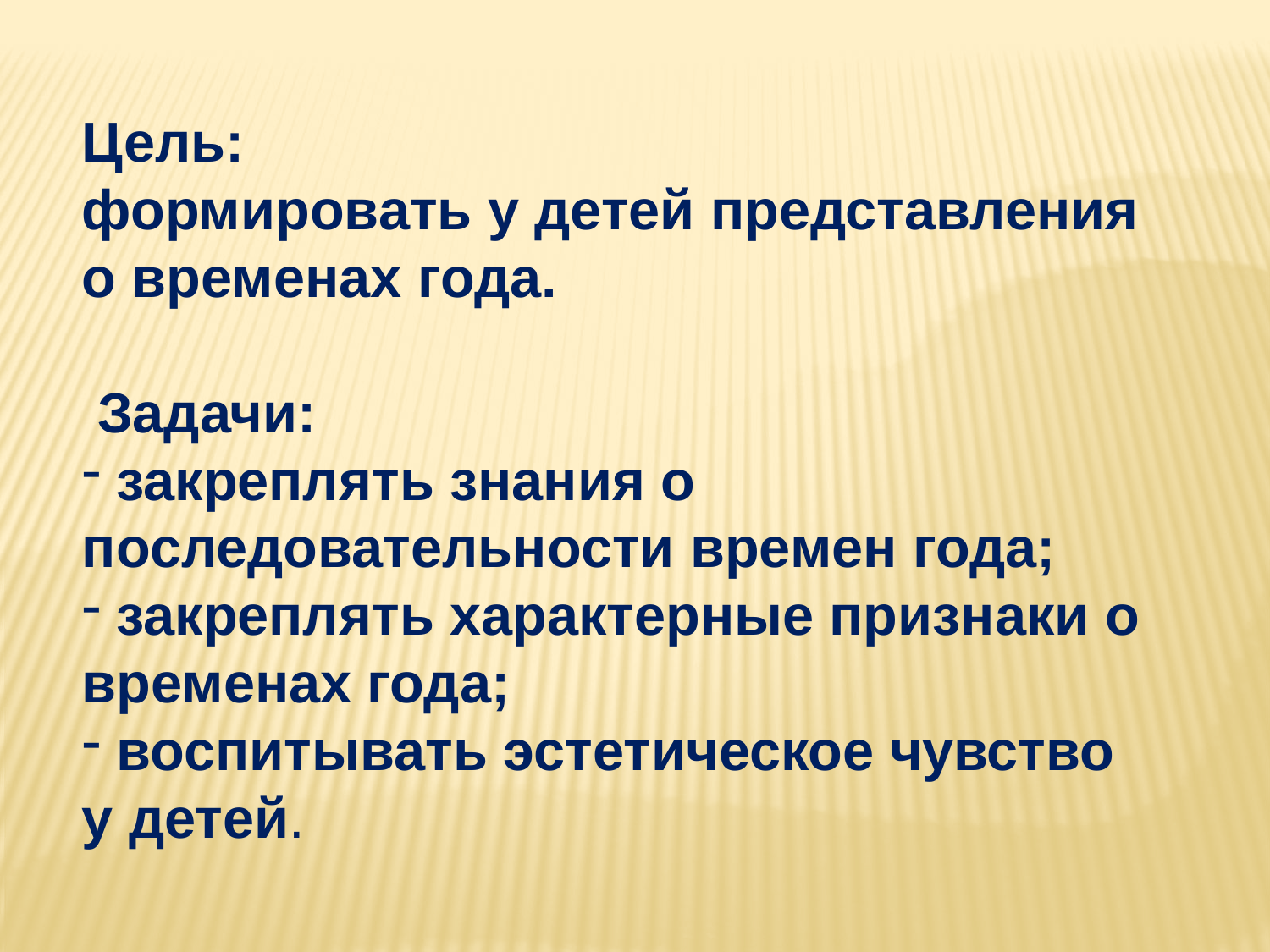

Цель:
формировать у детей представления о временах года.

 Задачи:
 закреплять знания о последовательности времен года;
 закреплять характерные признаки о временах года;
 воспитывать эстетическое чувство у детей.